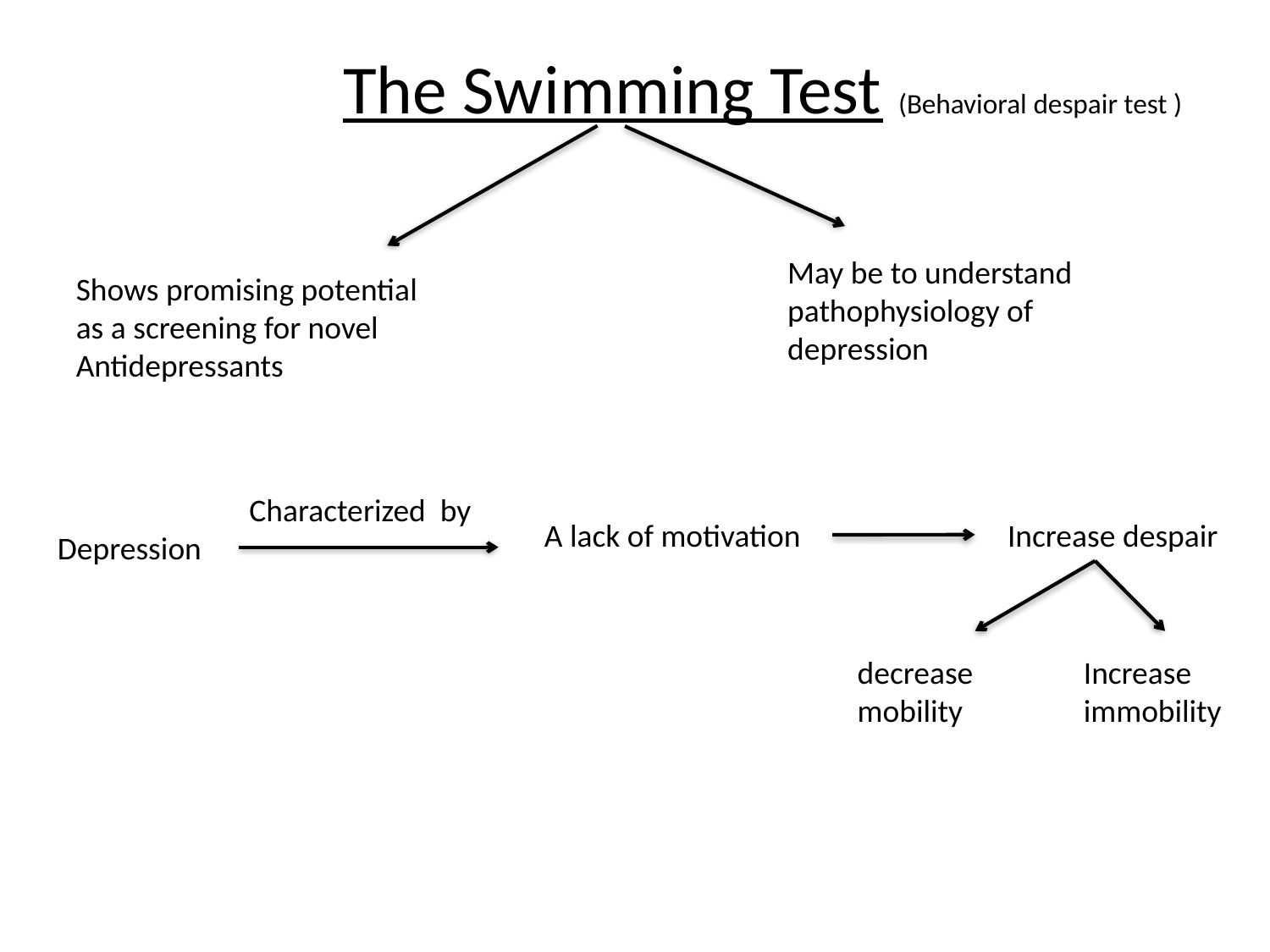

The Swimming Test (Behavioral despair test )
May be to understand pathophysiology of depression
Shows promising potential as a screening for novel Antidepressants
Characterized  by
A lack of motivation
Increase despair
Depression
decrease mobility
Increase immobility